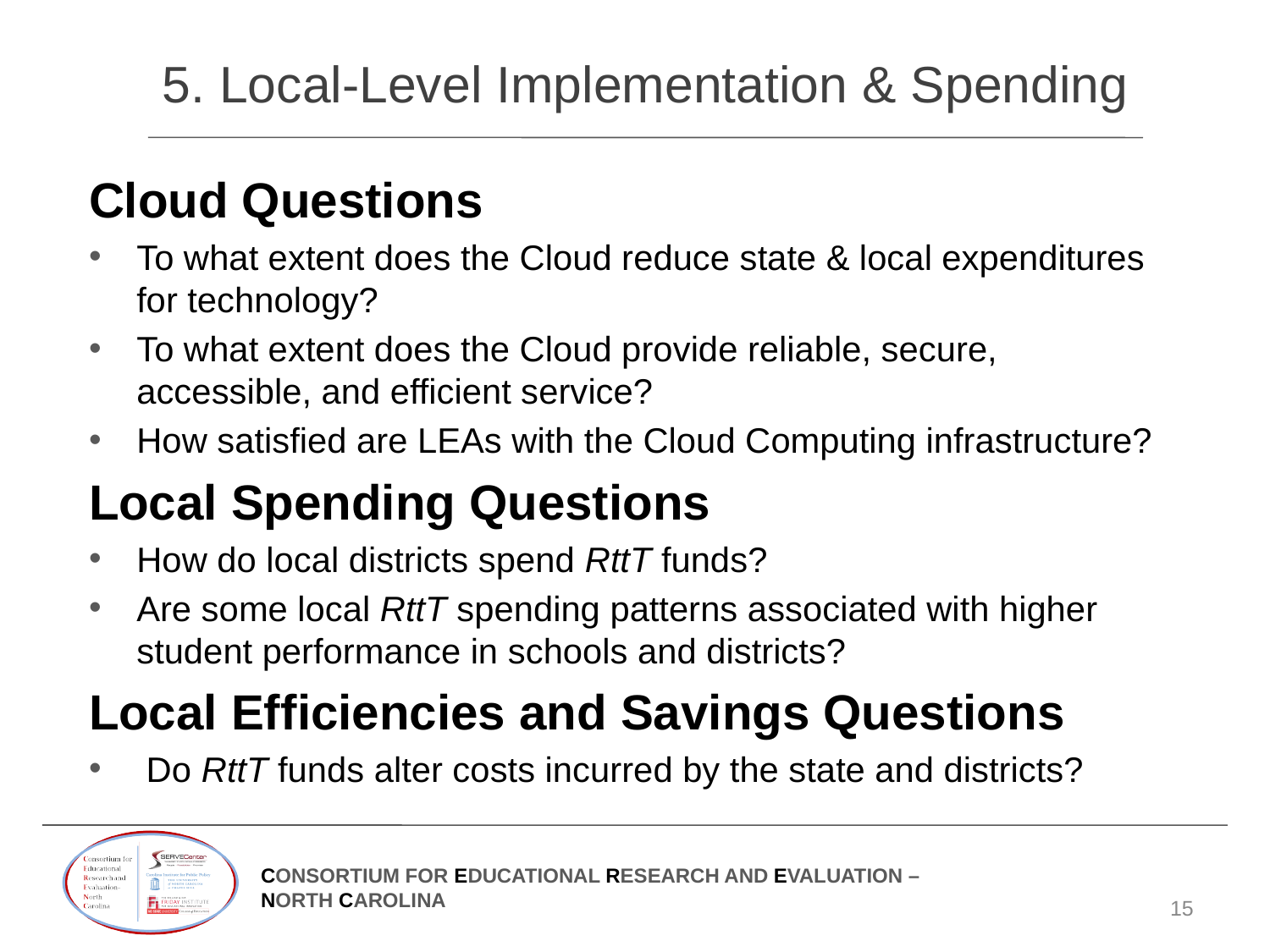

# 5. Local-Level Implementation & Spending
Cloud Questions
To what extent does the Cloud reduce state & local expenditures for technology?
To what extent does the Cloud provide reliable, secure, accessible, and efficient service?
How satisfied are LEAs with the Cloud Computing infrastructure?
Local Spending Questions
How do local districts spend RttT funds?
Are some local RttT spending patterns associated with higher student performance in schools and districts?
Local Efficiencies and Savings Questions
 Do RttT funds alter costs incurred by the state and districts?

15